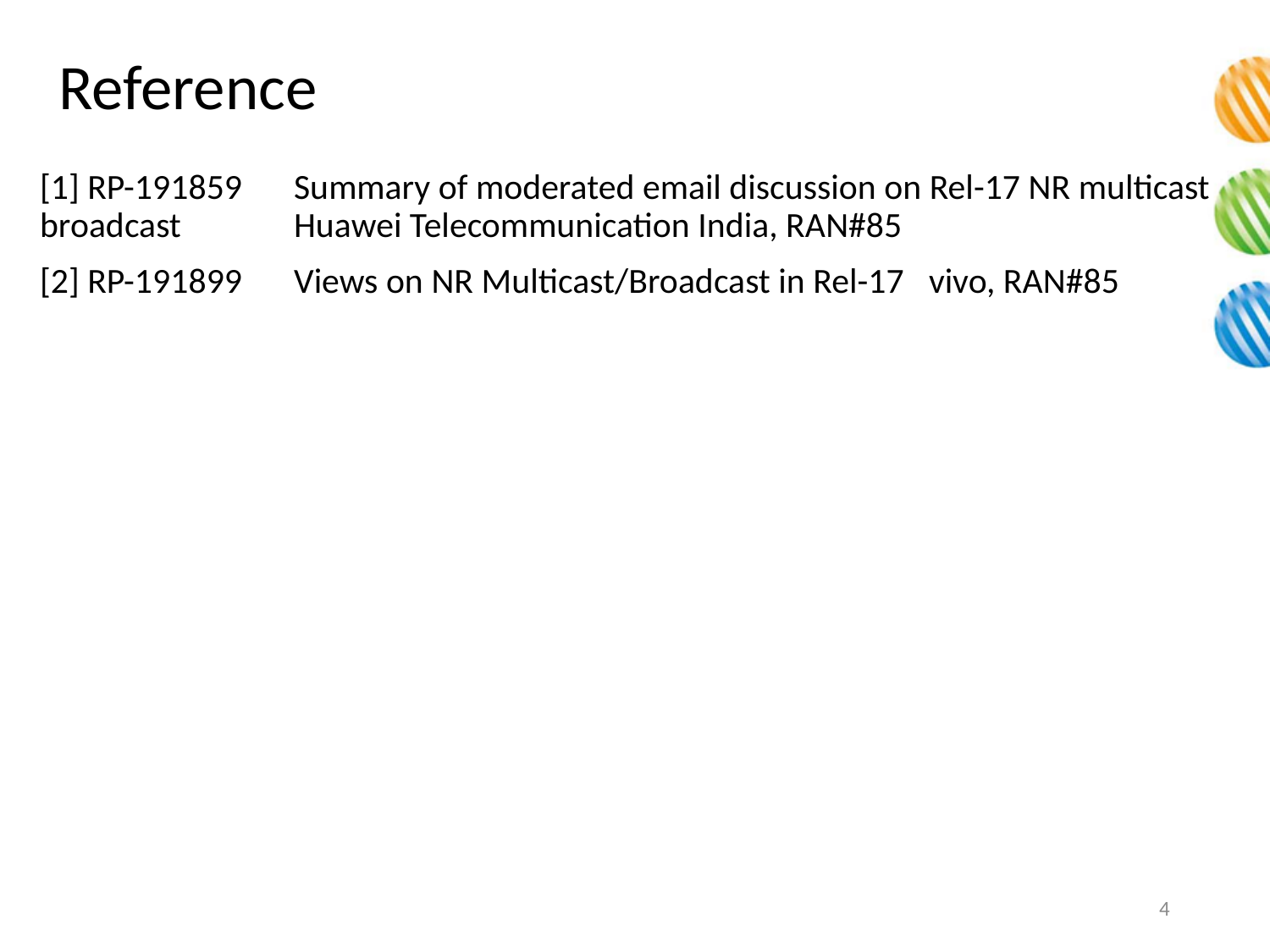

# Reference
[1] RP-191859	Summary of moderated email discussion on Rel-17 NR multicast broadcast	Huawei Telecommunication India, RAN#85
[2] RP-191899	Views on NR Multicast/Broadcast in Rel-17	vivo, RAN#85

4